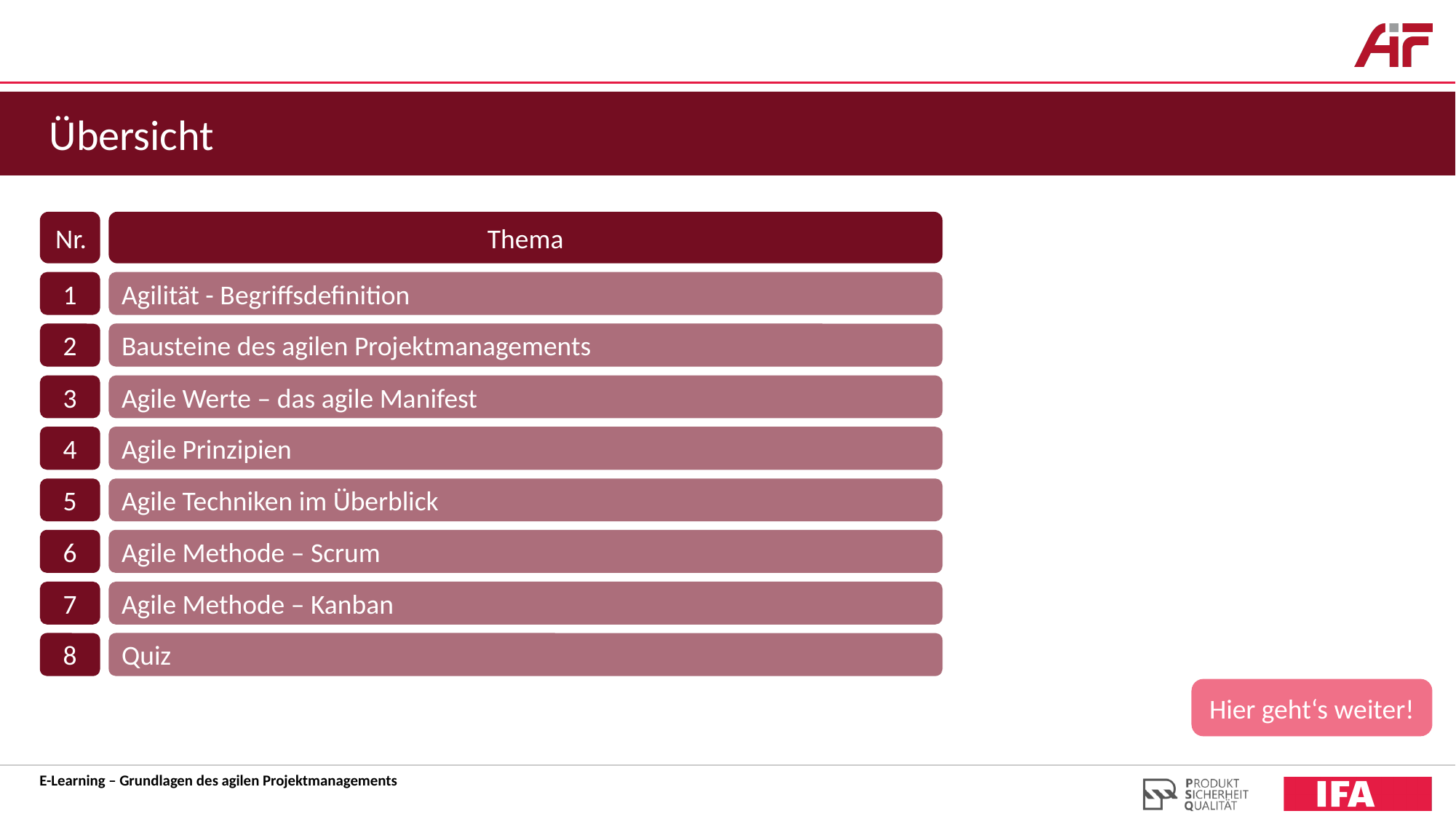

Übersicht
Nr.
Thema
1
Agilität - Begriffsdefinition
2
Bausteine des agilen Projektmanagements
3
Agile Werte – das agile Manifest
4
Agile Prinzipien
5
Agile Techniken im Überblick
6
Agile Methode – Scrum
7
Agile Methode – Kanban
8
Quiz
Hier geht‘s weiter!